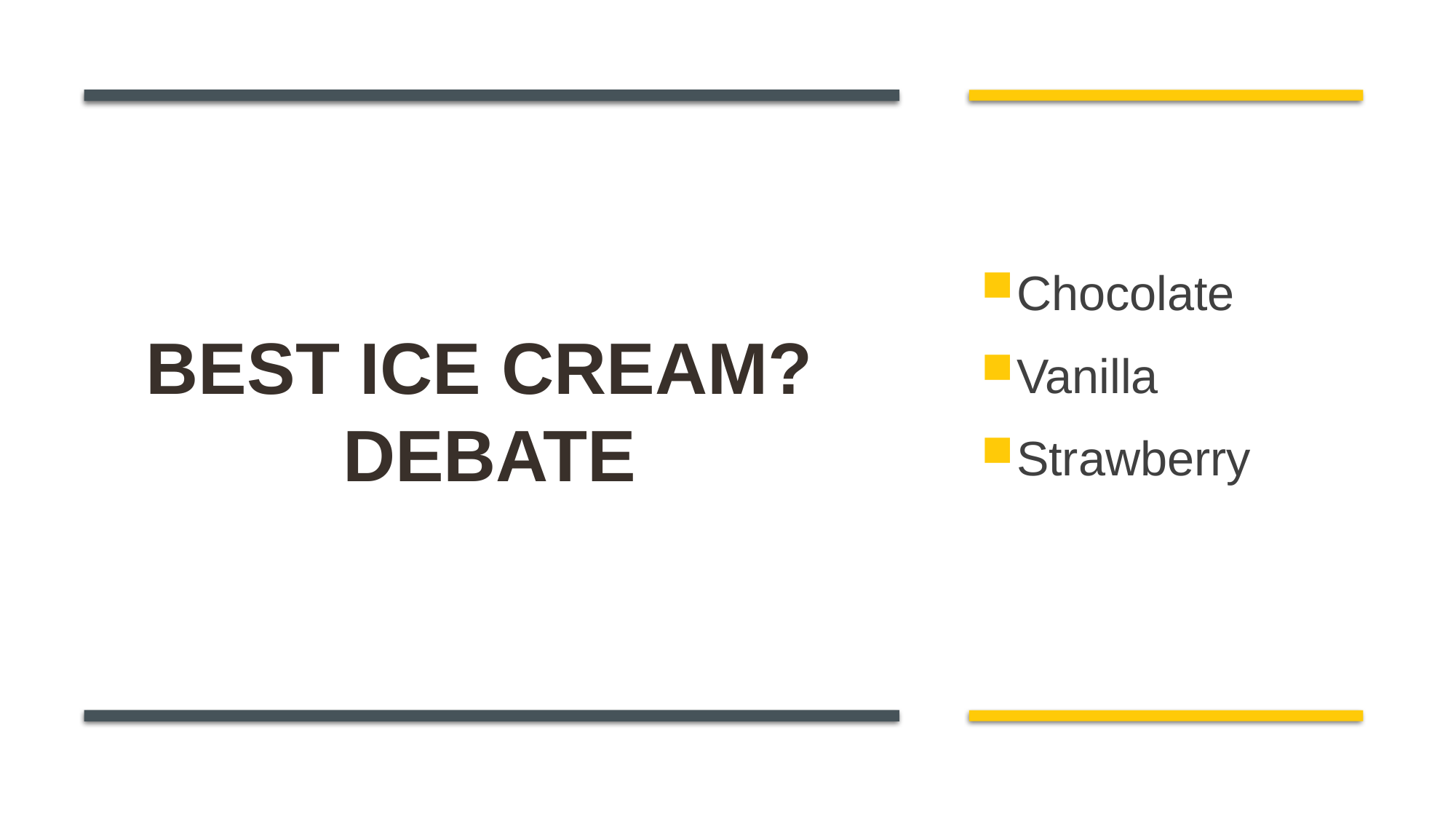

# Best Ice Cream? Debate
Chocolate
Vanilla
Strawberry